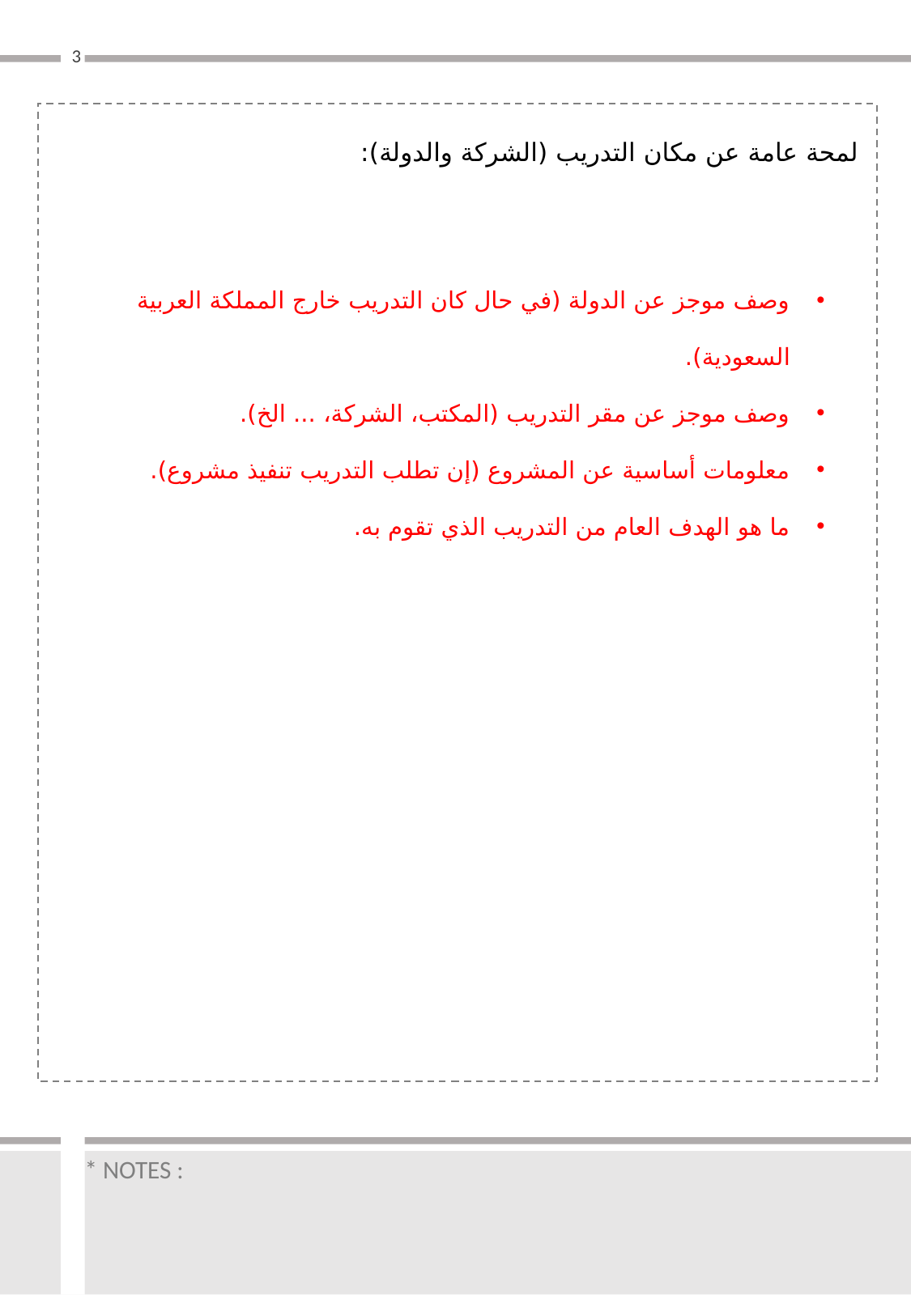

3

لمحة عامة عن مكان التدريب (الشركة والدولة):

وصف موجز عن الدولة (في حال كان التدريب خارج المملكة العربية السعودية).
وصف موجز عن مقر التدريب (المكتب، الشركة، ... الخ).
معلومات أساسية عن المشروع (إن تطلب التدريب تنفيذ مشروع).
ما هو الهدف العام من التدريب الذي تقوم به.

* NOTES :